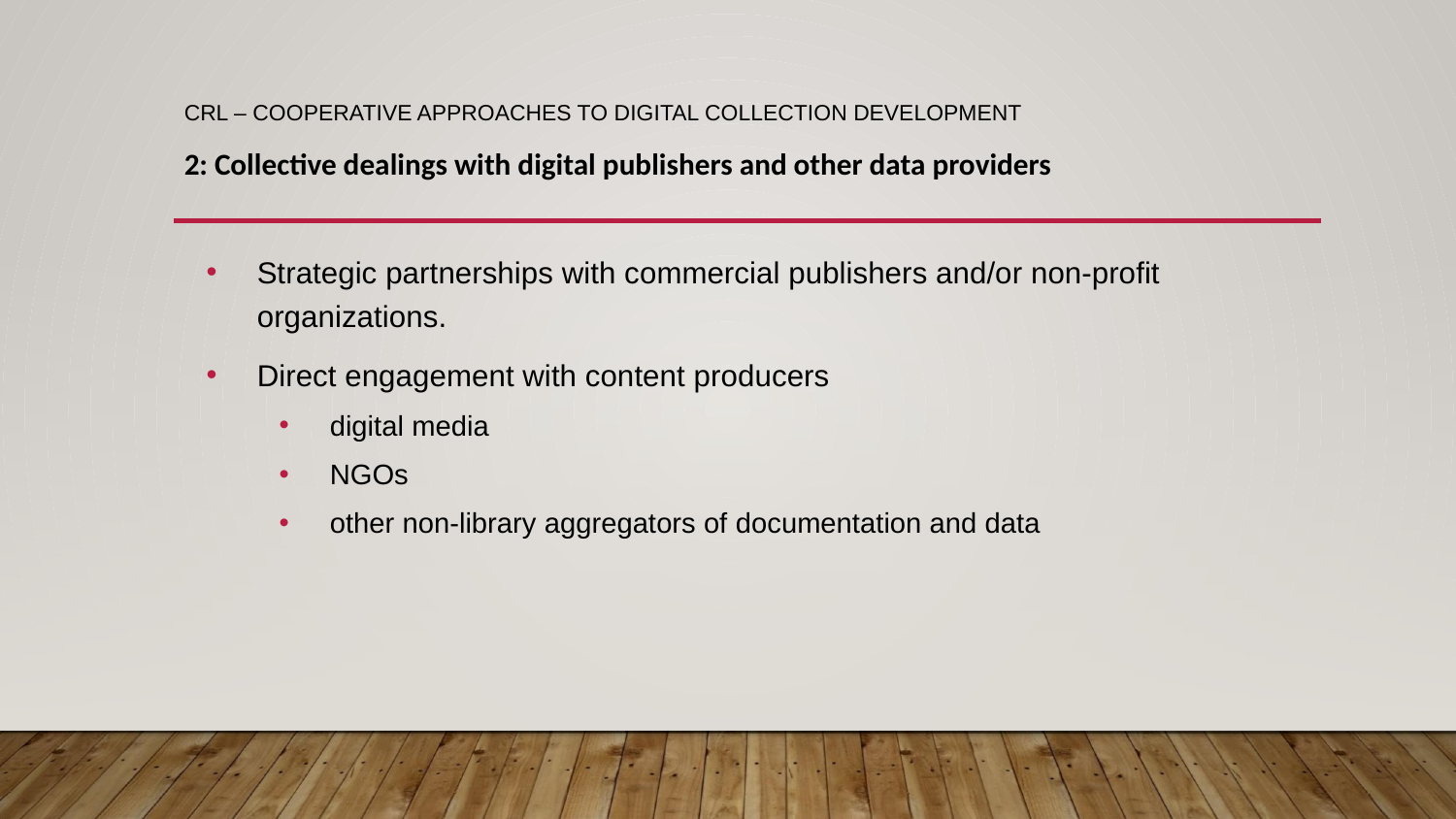

# CRL – COOPERATIVE APPROACHES TO DIGITAL COLLECTION DEVELOPMENT 2: Collective dealings with digital publishers and other data providers
Strategic partnerships with commercial publishers and/or non-profit organizations.
Direct engagement with content producers
digital media
NGOs
other non-library aggregators of documentation and data